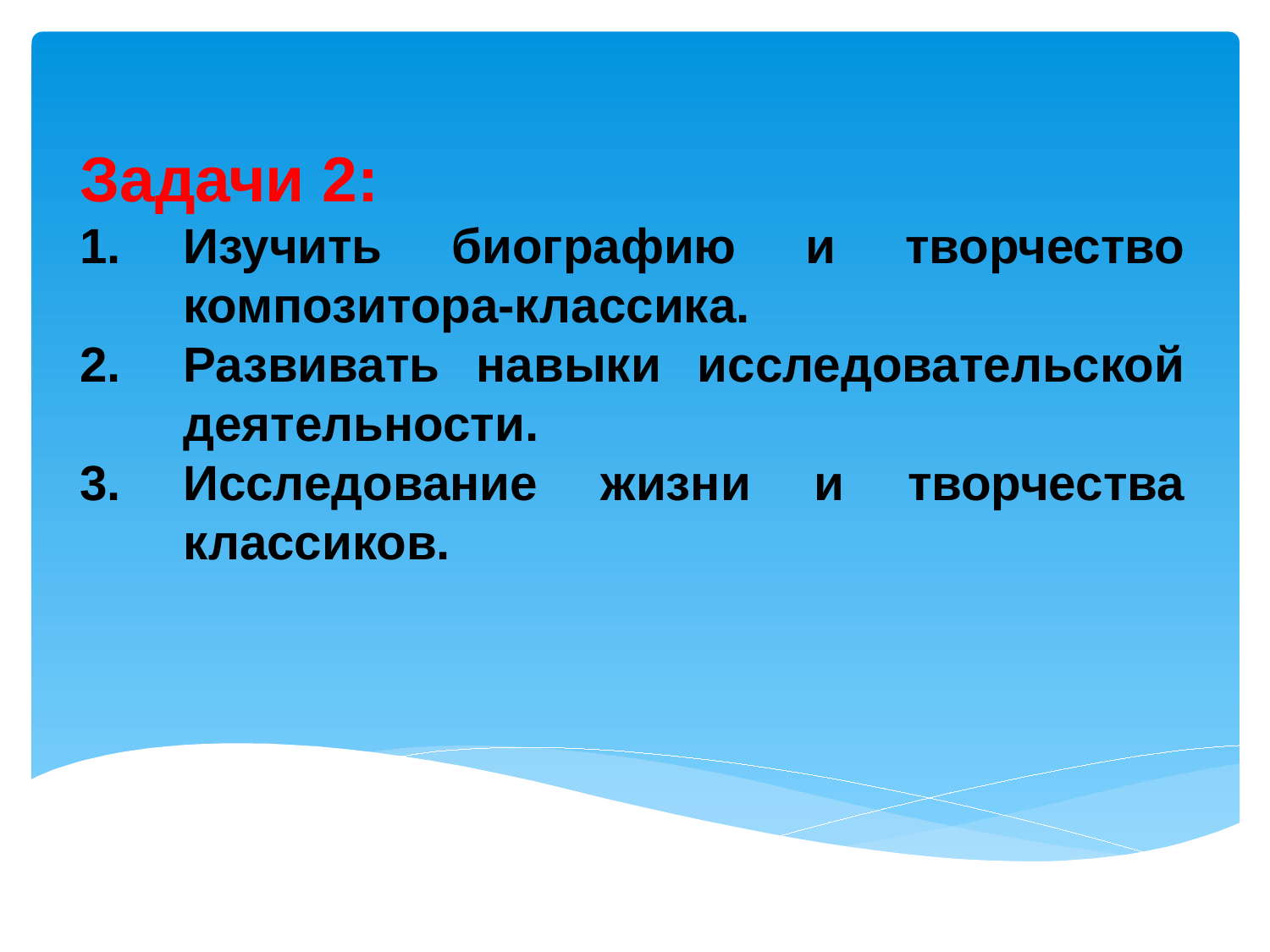

Задачи 2:
Изучить биографию и творчество композитора-классика.
Развивать навыки исследовательской деятельности.
Исследование жизни и творчества классиков.